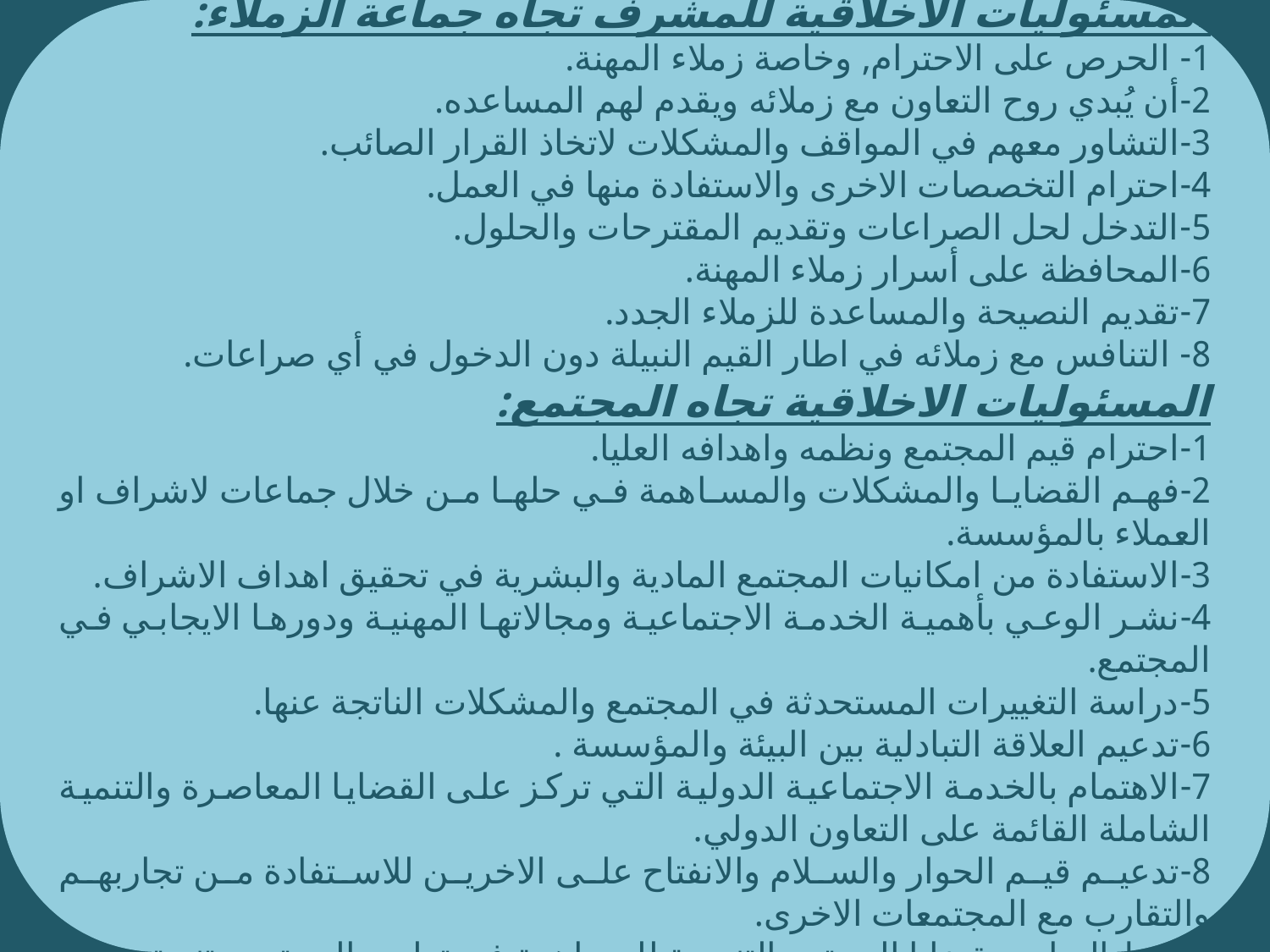

المسئوليات الاخلاقية للمشرف تجاه جماعة الزملاء:
1- الحرص على الاحترام, وخاصة زملاء المهنة.
2-أن يُبدي روح التعاون مع زملائه ويقدم لهم المساعده.
3-التشاور معهم في المواقف والمشكلات لاتخاذ القرار الصائب.
4-احترام التخصصات الاخرى والاستفادة منها في العمل.
5-التدخل لحل الصراعات وتقديم المقترحات والحلول.
6-المحافظة على أسرار زملاء المهنة.
7-تقديم النصيحة والمساعدة للزملاء الجدد.
8- التنافس مع زملائه في اطار القيم النبيلة دون الدخول في أي صراعات.
المسئوليات الاخلاقية تجاه المجتمع:
1-احترام قيم المجتمع ونظمه واهدافه العليا.
2-فهم القضايا والمشكلات والمساهمة في حلها من خلال جماعات لاشراف او العملاء بالمؤسسة.
3-الاستفادة من امكانيات المجتمع المادية والبشرية في تحقيق اهداف الاشراف.
4-نشر الوعي بأهمية الخدمة الاجتماعية ومجالاتها المهنية ودورها الايجابي في المجتمع.
5-دراسة التغييرات المستحدثة في المجتمع والمشكلات الناتجة عنها.
6-تدعيم العلاقة التبادلية بين البيئة والمؤسسة .
7-الاهتمام بالخدمة الاجتماعية الدولية التي تركز على القضايا المعاصرة والتنمية الشاملة القائمة على التعاون الدولي.
8-تدعيم قيم الحوار والسلام والانفتاح على الاخرين للاستفادة من تجاربهم والتقارب مع المجتمعات الاخرى.
9-ربط البرامج بقضايا المجتمع التنموية للمساهمة في تطوير المجتمع وتنميته.